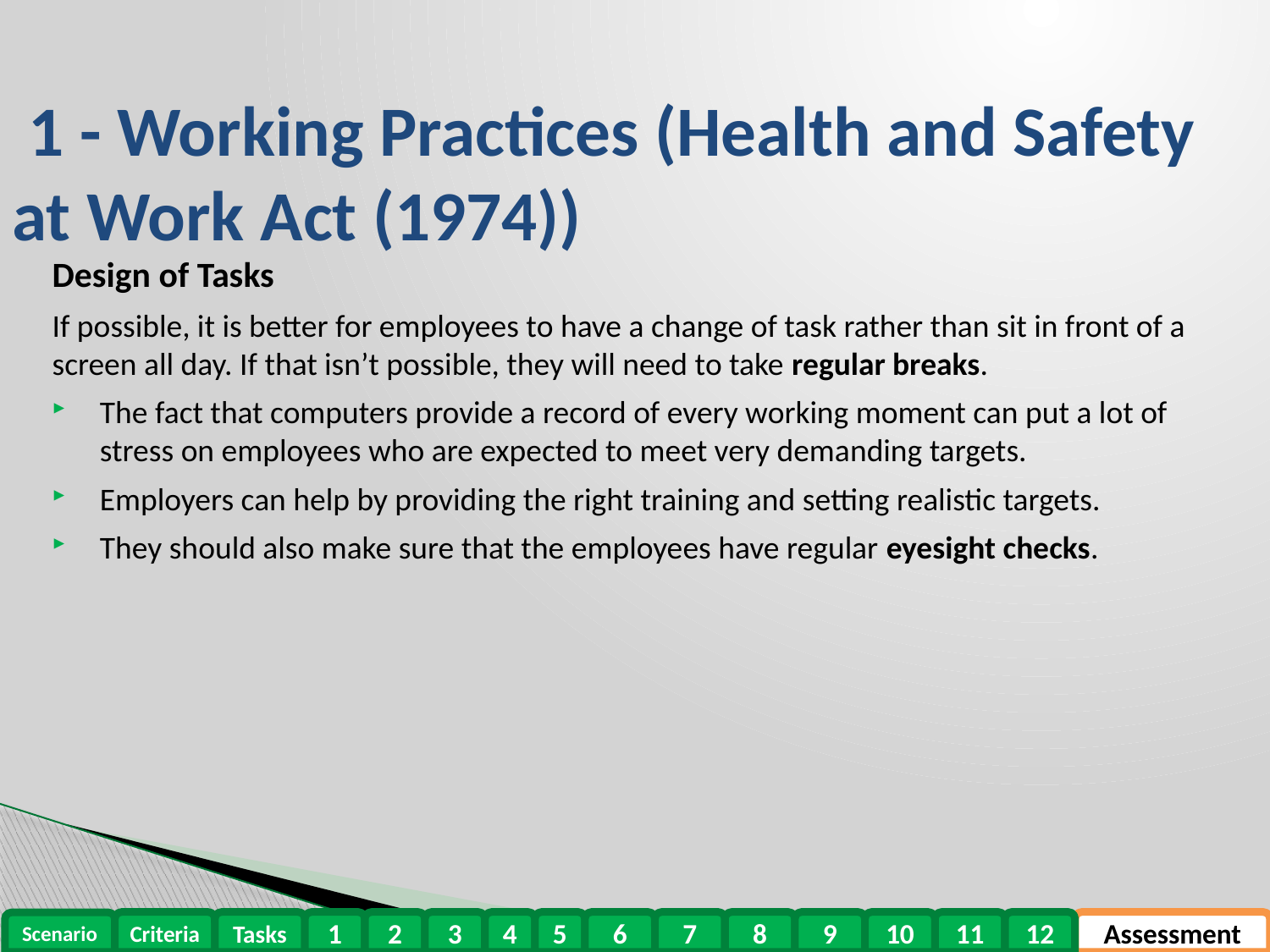

# 1 - Working Practices (Health and Safety at Work Act (1974))
Design of Tasks
If possible, it is better for employees to have a change of task rather than sit in front of a screen all day. If that isn’t possible, they will need to take regular breaks.
The fact that computers provide a record of every working moment can put a lot of stress on employees who are expected to meet very demanding targets.
Employers can help by providing the right training and setting realistic targets.
They should also make sure that the employees have regular eyesight checks.